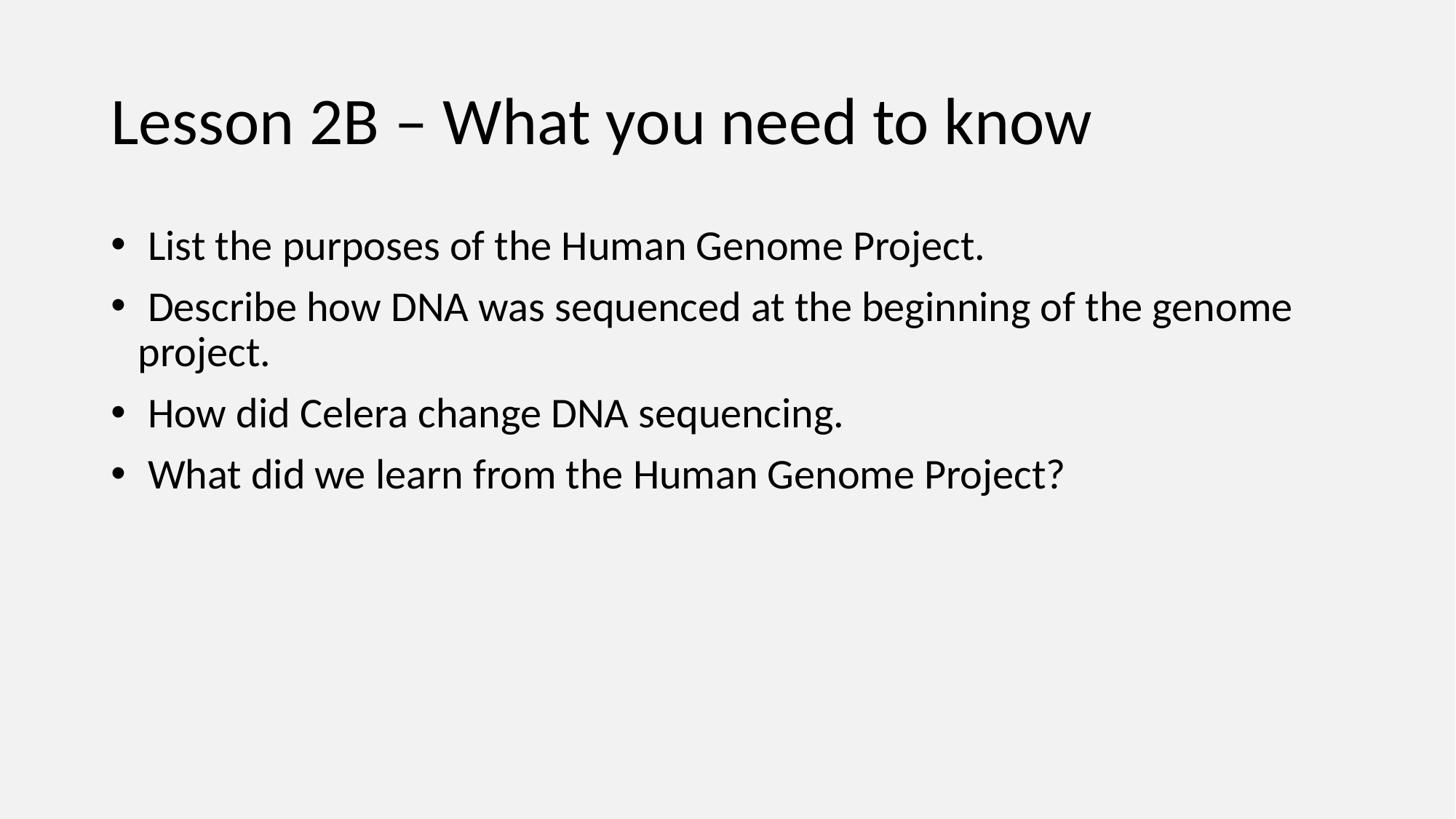

# Lesson 2B – What you need to know
 List the purposes of the Human Genome Project.
 Describe how DNA was sequenced at the beginning of the genome project.
 How did Celera change DNA sequencing.
 What did we learn from the Human Genome Project?